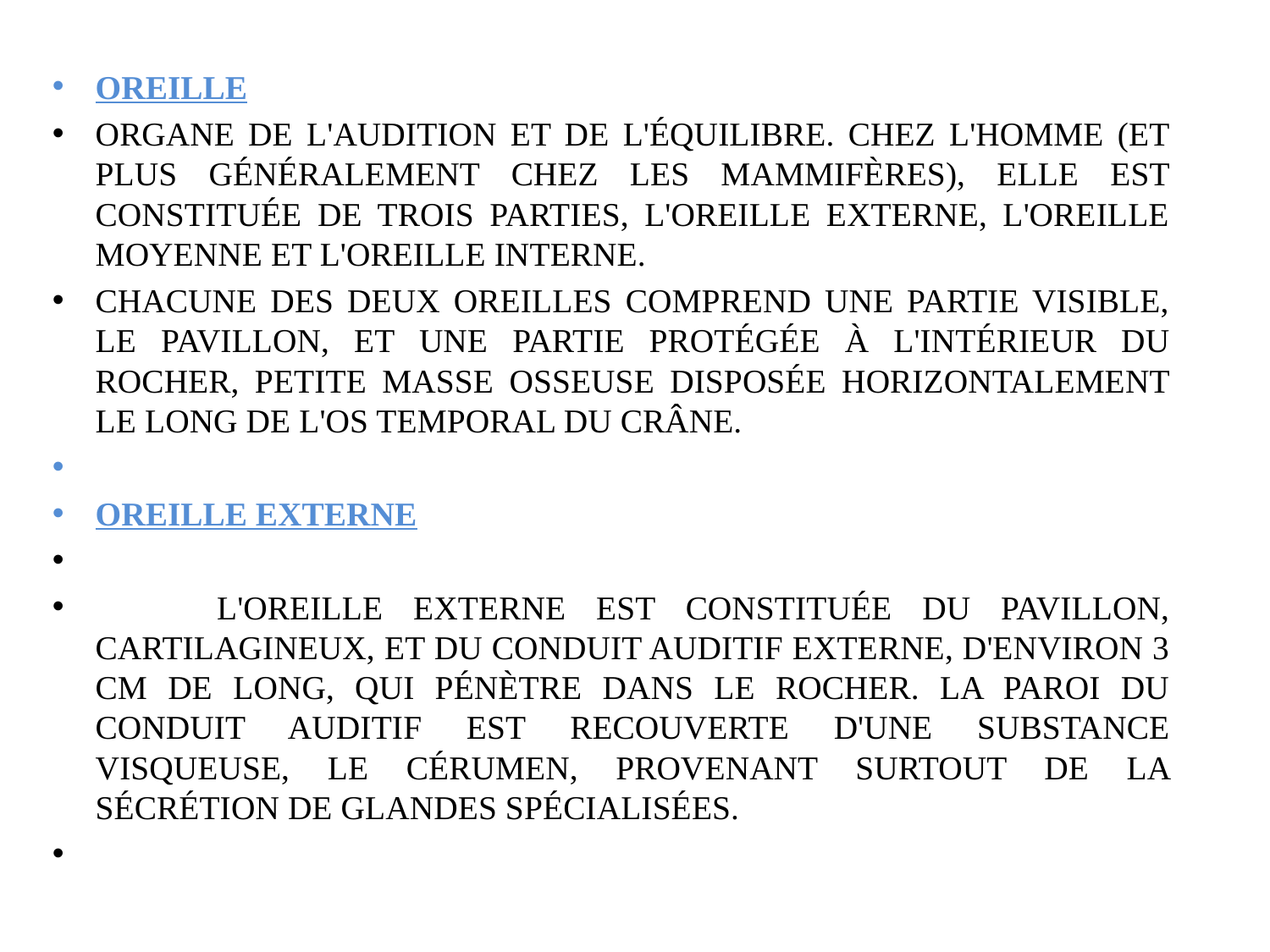

Oreille
organe de l'audition et de l'équilibre. Chez l'Homme (et plus généralement chez les mammifères), elle est constituée de trois parties, l'oreille externe, l'oreille moyenne et l'oreille interne.
Chacune des deux oreilles comprend une partie visible, le pavillon, et une partie protégée à l'intérieur du rocher, petite masse osseuse disposée horizontalement le long de l'os temporal du crâne.

Oreille externe

    L'oreille externe est constituée du pavillon, cartilagineux, et du conduit auditif externe, d'environ 3 cm de long, qui pénètre dans le rocher. La paroi du conduit auditif est recouverte d'une substance visqueuse, le cérumen, provenant surtout de la sécrétion de glandes spécialisées.